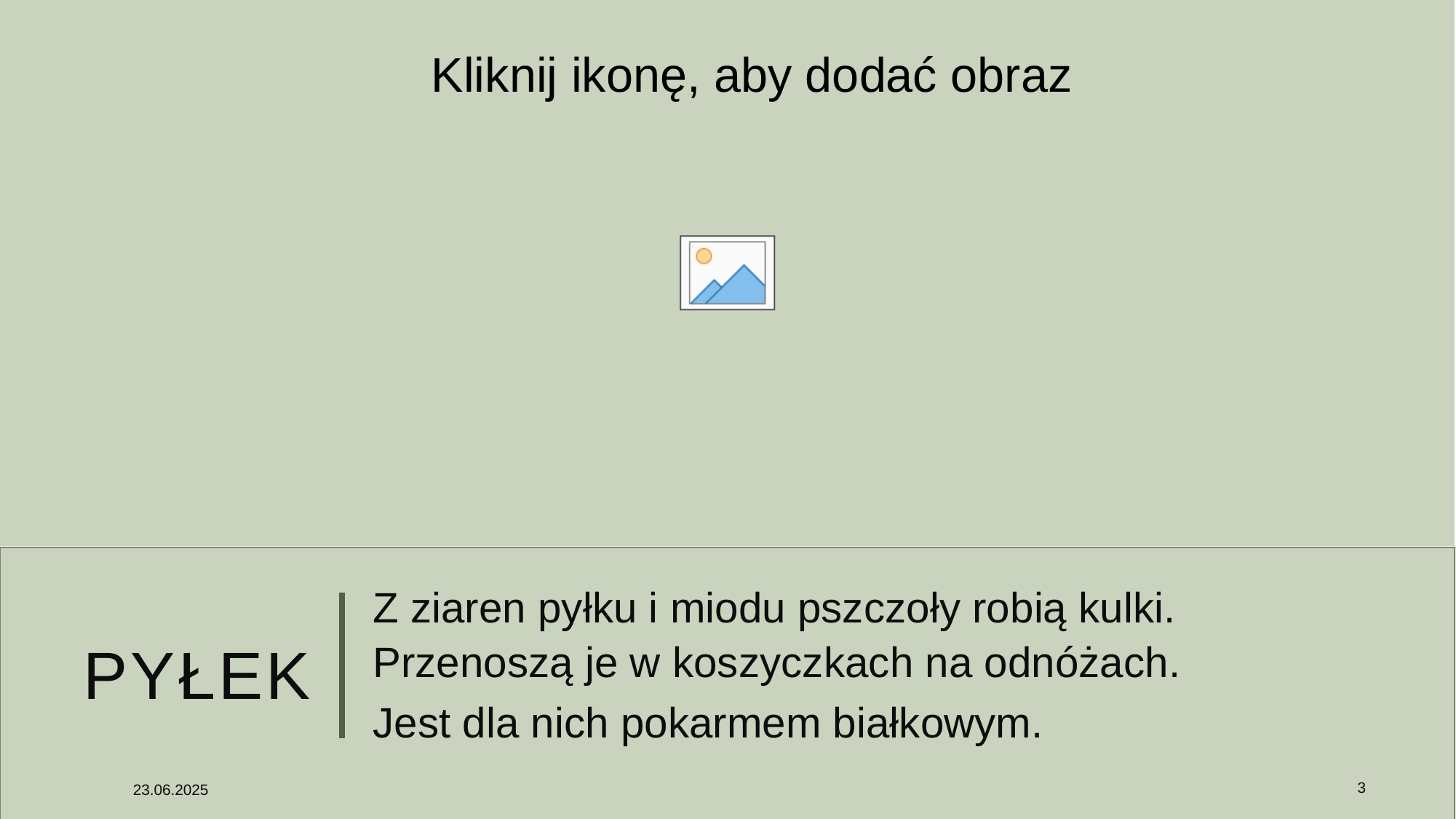

Z ziaren pyłku i miodu pszczoły robią kulki.
Przenoszą je w koszyczkach na odnóżach.
Jest dla nich pokarmem białkowym.
# Pyłek
3
23.06.2025